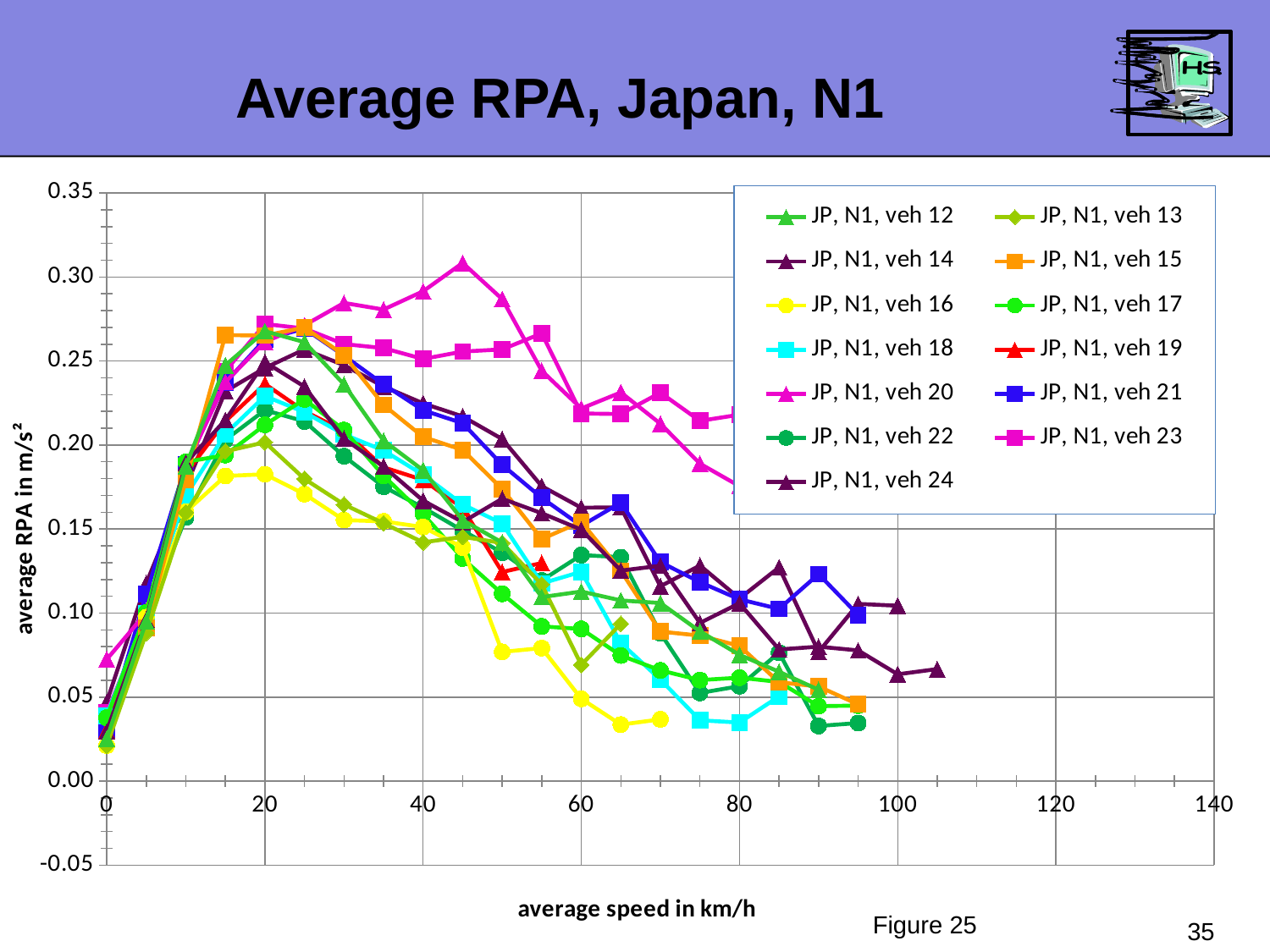

Average RPA, Japan, N1

### Chart

| Category | JP, N1, veh 12 | JP, N1, veh 13 | JP, N1, veh 14 | JP, N1, veh 15 | JP, N1, veh 16 | JP, N1, veh 17 | JP, N1, veh 18 | JP, N1, veh 19 | JP, N1, veh 20 | JP, N1, veh 21 | JP, N1, veh 22 | JP, N1, veh 23 | JP, N1, veh 24 |
|---|---|---|---|---|---|---|---|---|---|---|---|---|---|

Figure 25
35